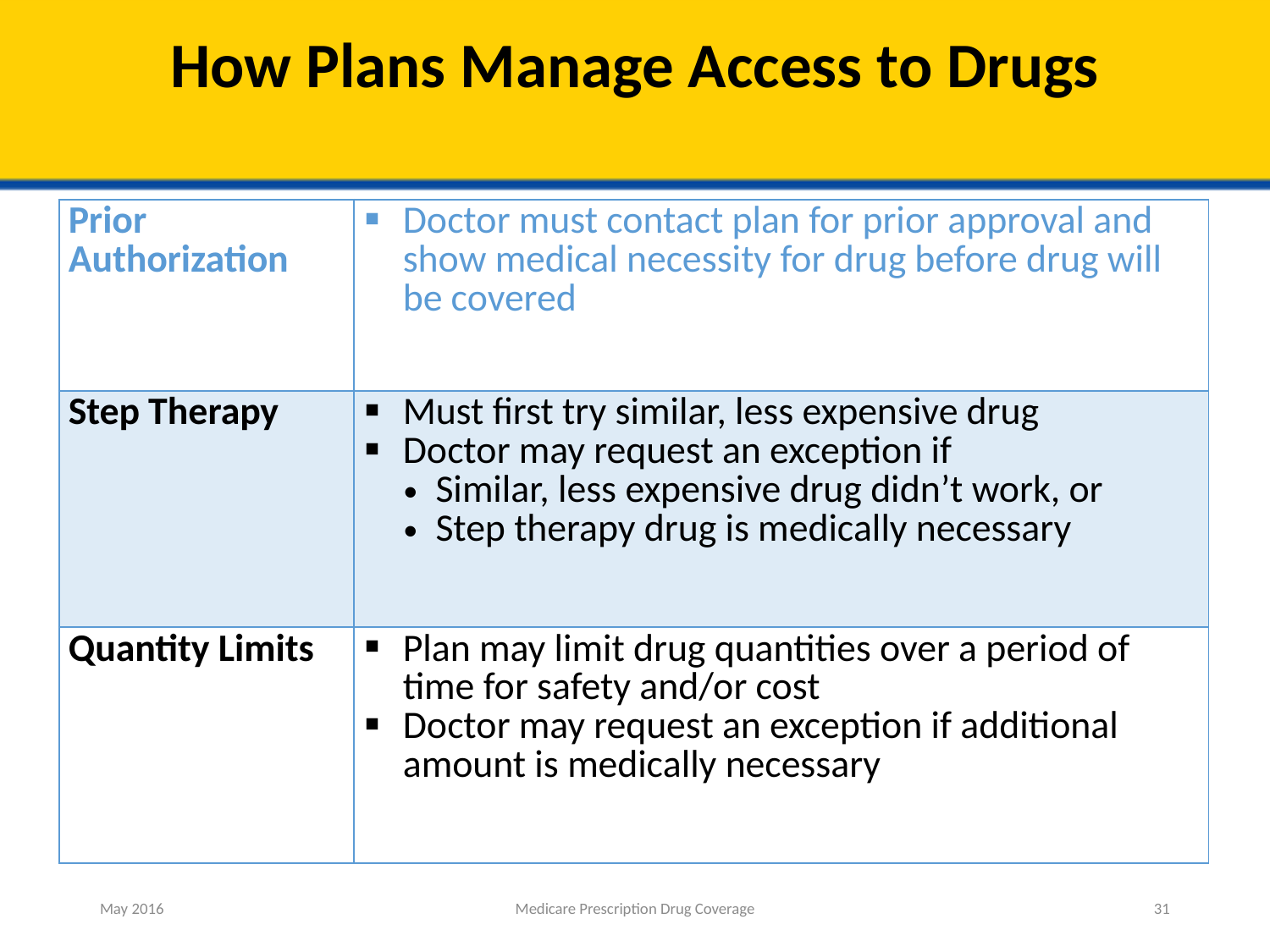

# How Plans Manage Access to Drugs
| Prior Authorization | Doctor must contact plan for prior approval and show medical necessity for drug before drug will be covered |
| --- | --- |
| Step Therapy | Must first try similar, less expensive drug Doctor may request an exception if Similar, less expensive drug didn’t work, or Step therapy drug is medically necessary |
| Quantity Limits | Plan may limit drug quantities over a period of time for safety and/or cost Doctor may request an exception if additional amount is medically necessary |
May 2016
Medicare Prescription Drug Coverage
31